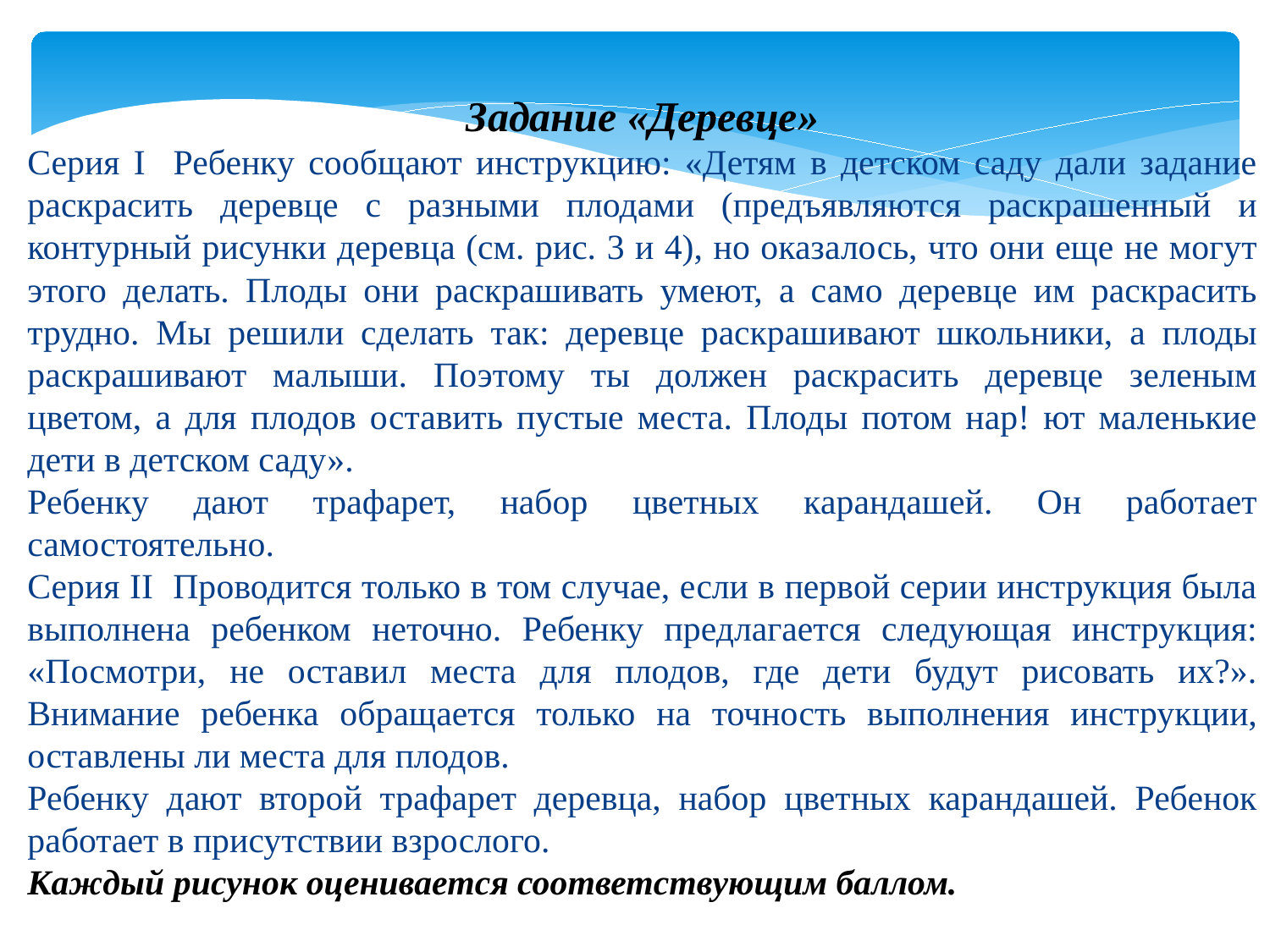

Задание «Деревце»
Серия I  Ребенку сообщают инструкцию: «Детям в детском саду дали задание раскрасить деревце с разными плодами (предъявляются раскрашенный и контурный рисунки деревца (см. рис. 3 и 4), но оказалось, что они еще не могут этого делать. Плоды они раскрашивать умеют, а само деревце им раскрасить трудно. Мы решили сделать так: деревце раскрашивают школьники, а плоды раскрашивают малыши. Поэтому ты должен раскрасить деревце зеленым цветом, а для плодов оставить пустые места. Плоды потом нар! ют маленькие дети в детском саду».
Ребенку дают трафарет, набор цветных карандашей. Он работает самостоятельно.
Серия II  Проводится только в том случае, если в первой серии инструкция была выполнена ребенком неточно. Ребенку предлагается следующая инструкция: «Посмотри, не оставил места для плодов, где дети будут рисовать их?». Внимание ребенка обращается только на точность выполнения инструкции, оставлены ли места для плодов.
Ребенку дают второй трафарет деревца, набор цветных карандашей. Ребенок работает в присутствии взрослого.
Каждый рисунок оценивается соответствующим баллом.